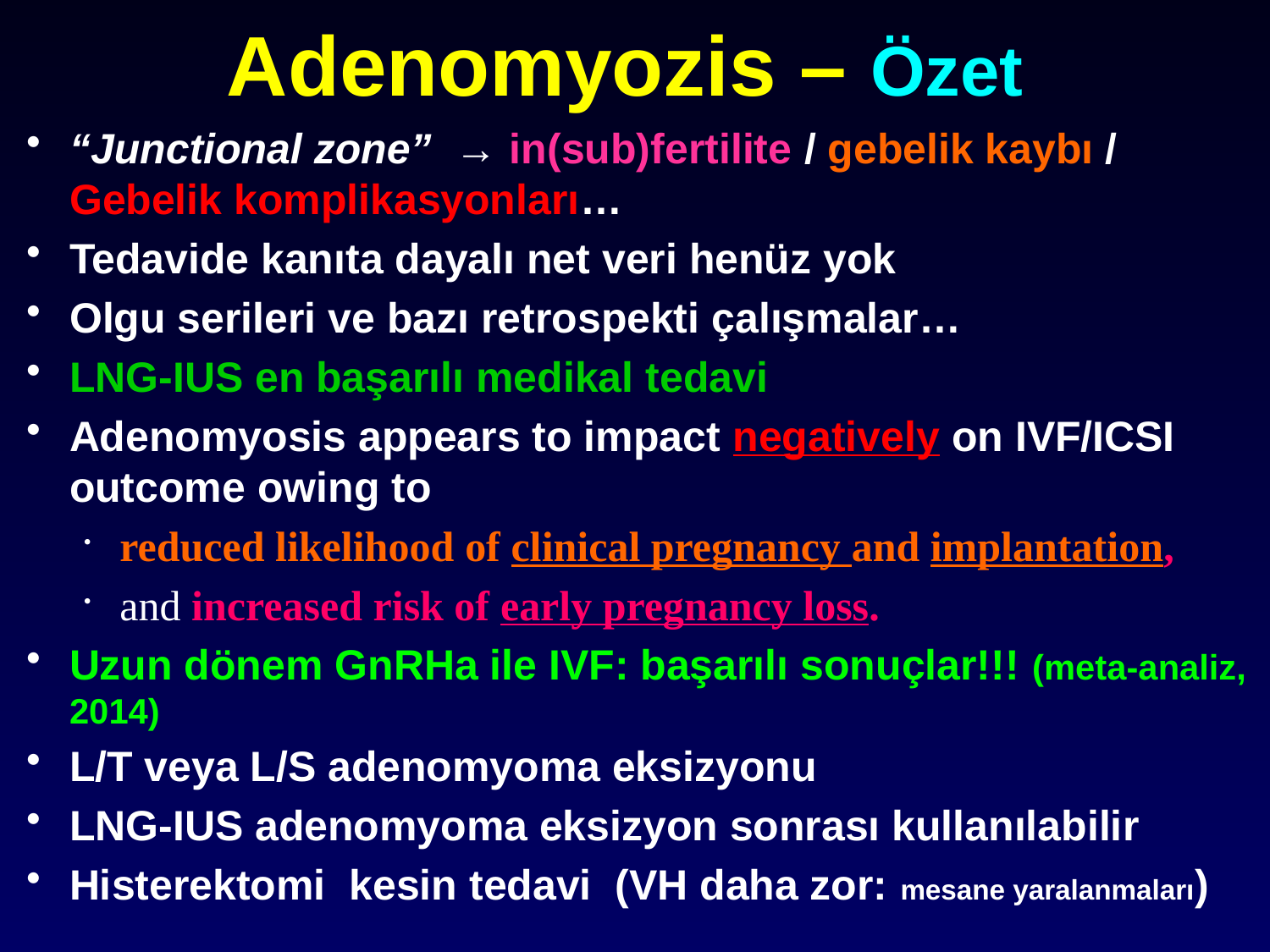

# Adenomyozis – Özet
“Junctional zone”  → in(sub)fertilite / gebelik kaybı / Gebelik komplikasyonları…
Tedavide kanıta dayalı net veri henüz yok
Olgu serileri ve bazı retrospekti çalışmalar…
LNG-IUS en başarılı medikal tedavi
Adenomyosis appears to impact negatively on IVF/ICSI outcome owing to
reduced likelihood of clinical pregnancy and implantation,
and increased risk of early pregnancy loss.
Uzun dönem GnRHa ile IVF: başarılı sonuçlar!!! (meta-analiz, 2014)
L/T veya L/S adenomyoma eksizyonu
LNG-IUS adenomyoma eksizyon sonrası kullanılabilir
Histerektomi  kesin tedavi  (VH daha zor: mesane yaralanmaları)